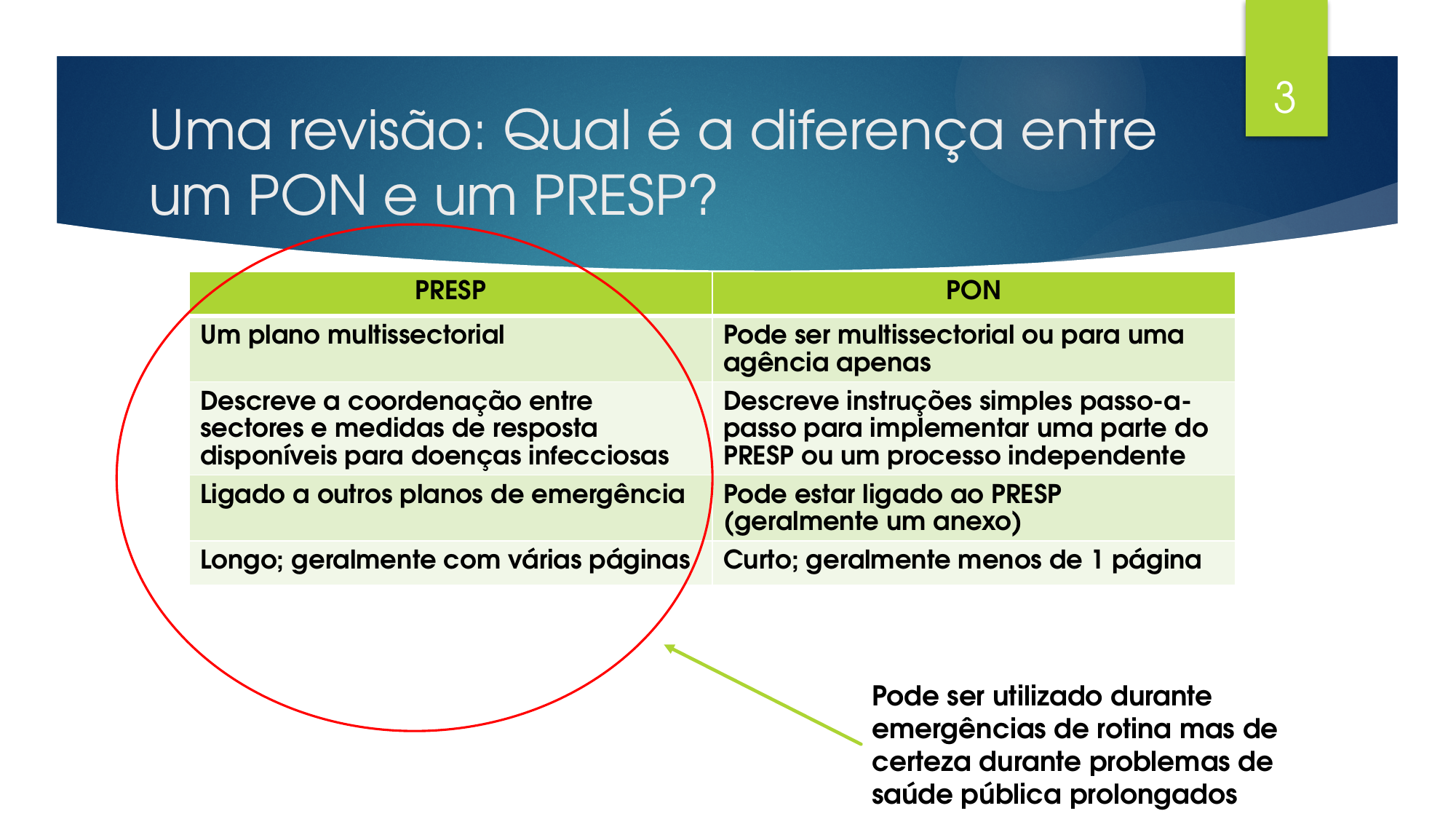

3
# Uma revisão: Qual é a diferença entre um PON e um PRESP?

| PRESP | PON |
| --- | --- |
| Um plano multissectorial | Pode ser multissectorial ou para uma agência apenas |
| Descreve a coordenação entre sectores e medidas de resposta disponíveis para doenças infecciosas | Descreve instruções simples passo-a-passo para implementar uma parte do PRESP ou um processo independente |
| Ligado a outros planos de emergência | Pode estar ligado ao PRESP (geralmente um anexo) |
| Longo; geralmente com várias páginas | Curto; geralmente menos de 1 página |
Pode ser utilizado durante emergências de rotina mas de certeza durante problemas de saúde pública prolongados